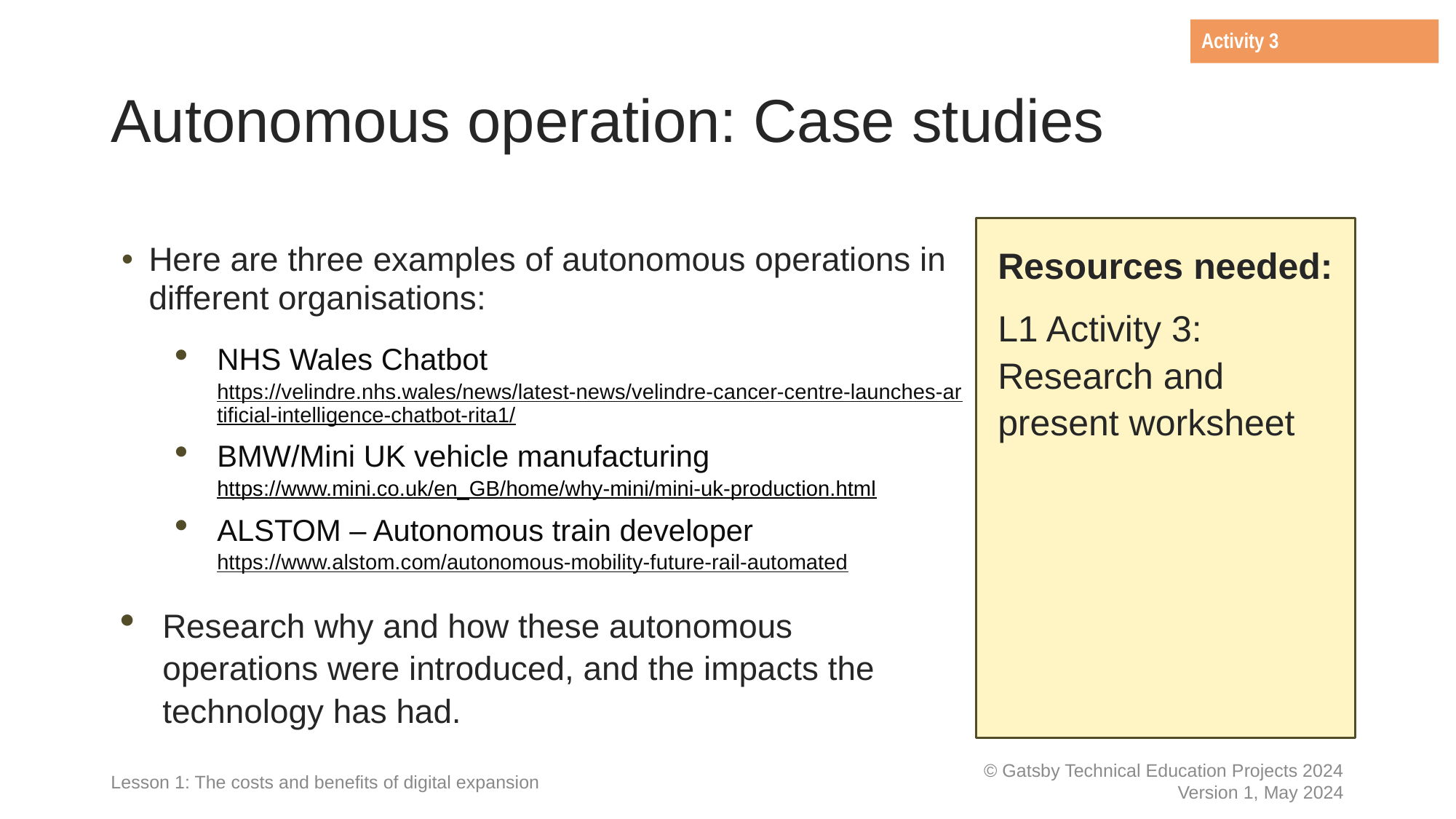

Activity 3
# Autonomous operation: Case studies
Here are three examples of autonomous operations in different organisations:
NHS Wales Chatbot
https://velindre.nhs.wales/news/latest-news/velindre-cancer-centre-launches-artificial-intelligence-chatbot-rita1/
BMW/Mini UK vehicle manufacturing
https://www.mini.co.uk/en_GB/home/why-mini/mini-uk-production.html
ALSTOM – Autonomous train developer
https://www.alstom.com/autonomous-mobility-future-rail-automated
Research why and how these autonomous
operations were introduced, and the impacts the technology has had.
Resources needed:
L1 Activity 3: Research and present worksheet
Lesson 1: The costs and benefits of digital expansion